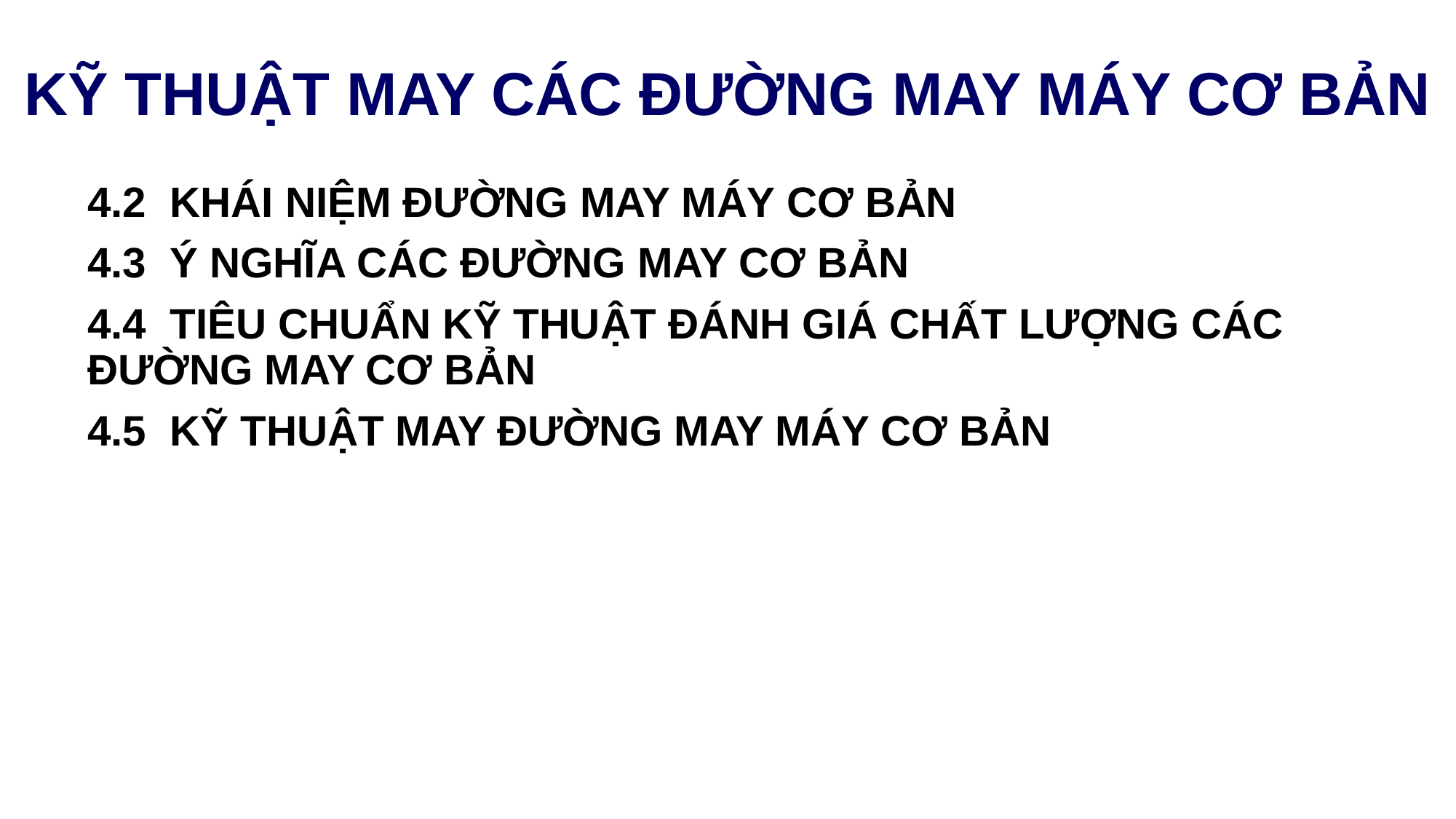

# KỸ THUẬT MAY CÁC ĐƯỜNG MAY MÁY CƠ BẢN
4.2  KHÁI NIỆM ĐƯỜNG MAY MÁY CƠ BẢN
4.3  Ý NGHĨA CÁC ĐƯỜNG MAY CƠ BẢN
4.4  TIÊU CHUẨN KỸ THUẬT ĐÁNH GIÁ CHẤT LƯỢNG CÁC ĐƯỜNG MAY CƠ BẢN
4.5  KỸ THUẬT MAY ĐƯỜNG MAY MÁY CƠ BẢN